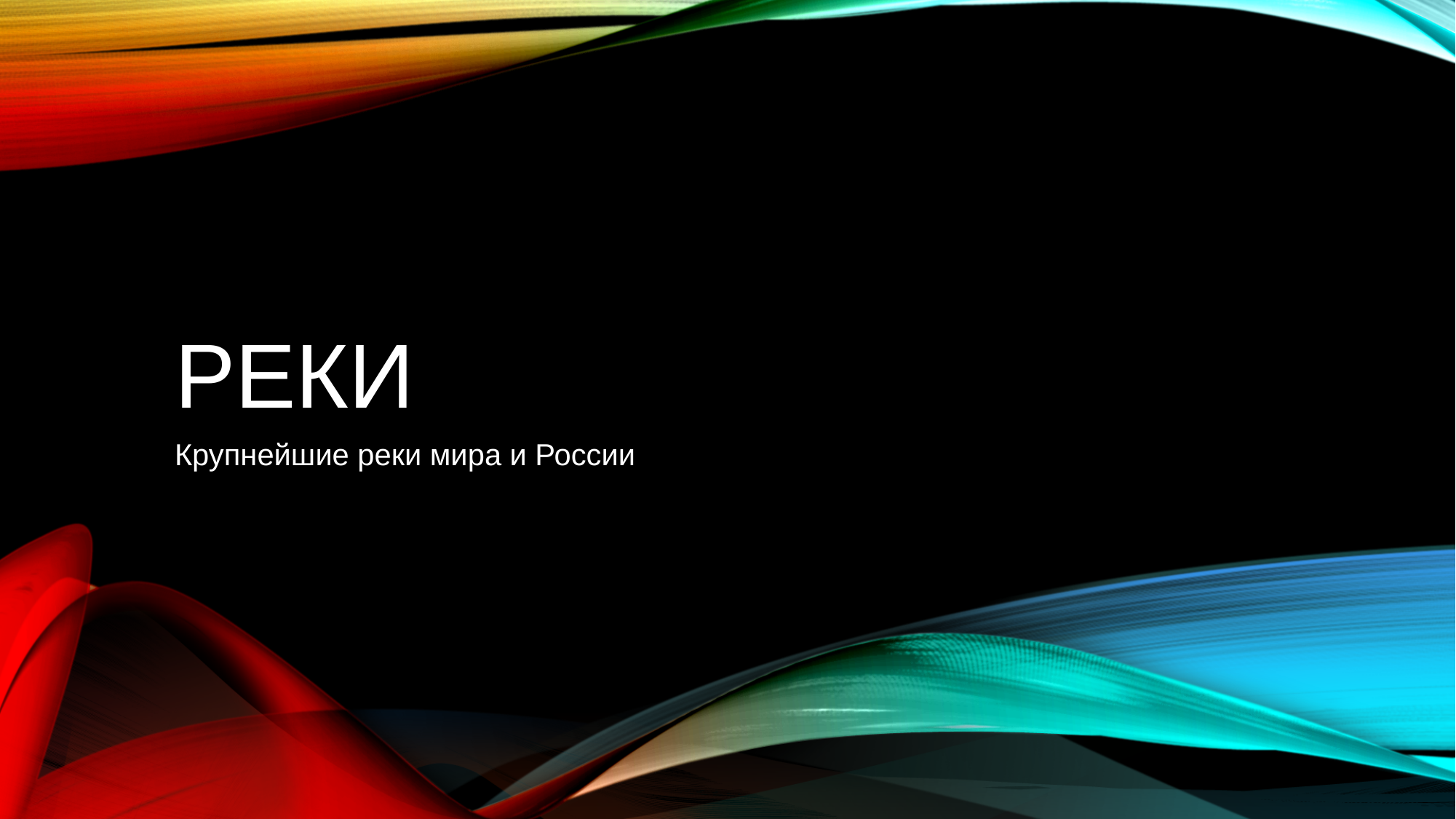

# Реки
Крупнейшие реки мира и России